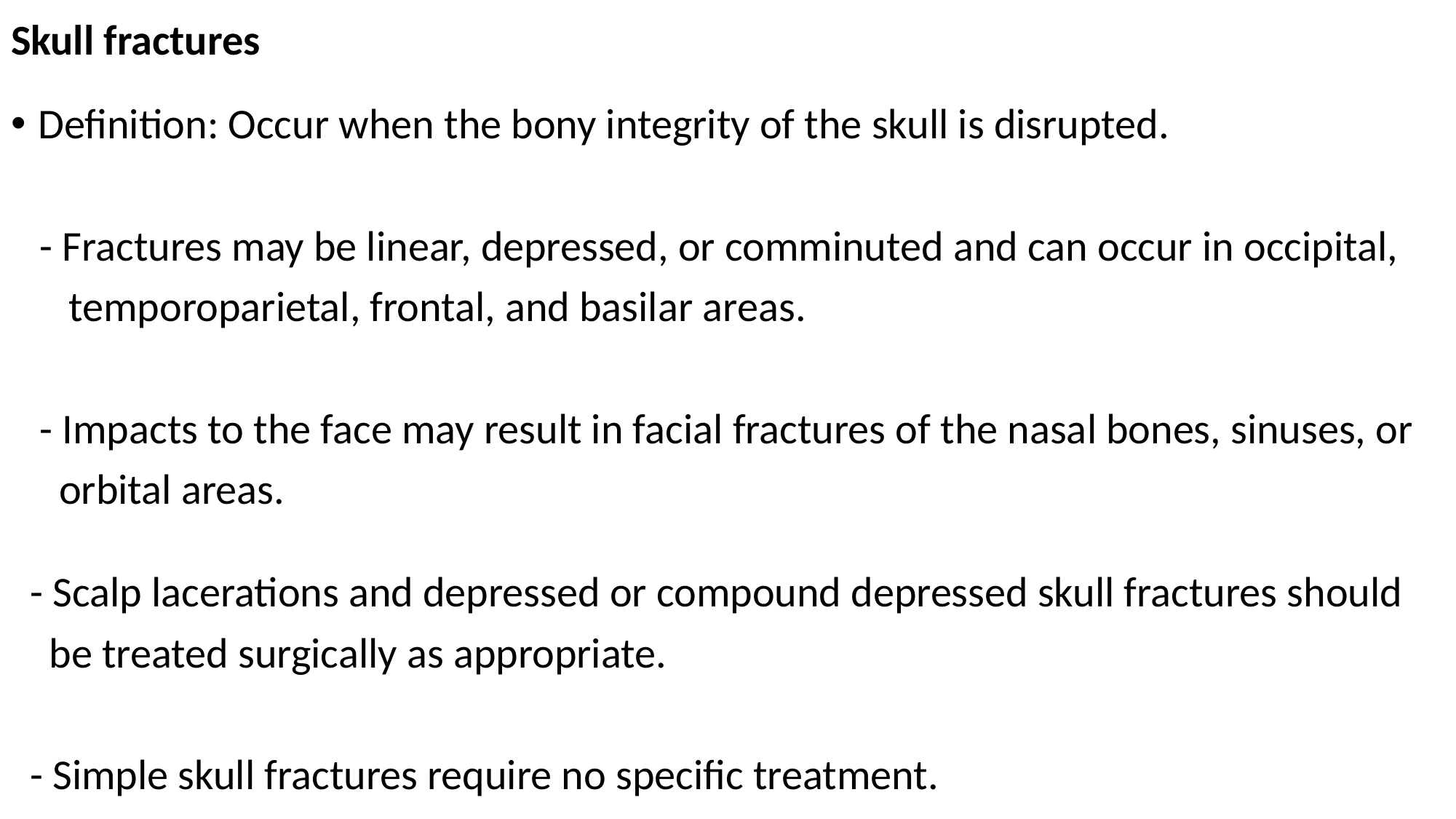

# Skull fractures
Definition: Occur when the bony integrity of the skull is disrupted.

   - Fractures may be linear, depressed, or comminuted and can occur in occipital,
      temporoparietal, frontal, and basilar areas.

   - Impacts to the face may result in facial fractures of the nasal bones, sinuses, or
     orbital areas.

  - Scalp lacerations and depressed or compound depressed skull fractures should
    be treated surgically as appropriate.

  - Simple skull fractures require no specific treatment.